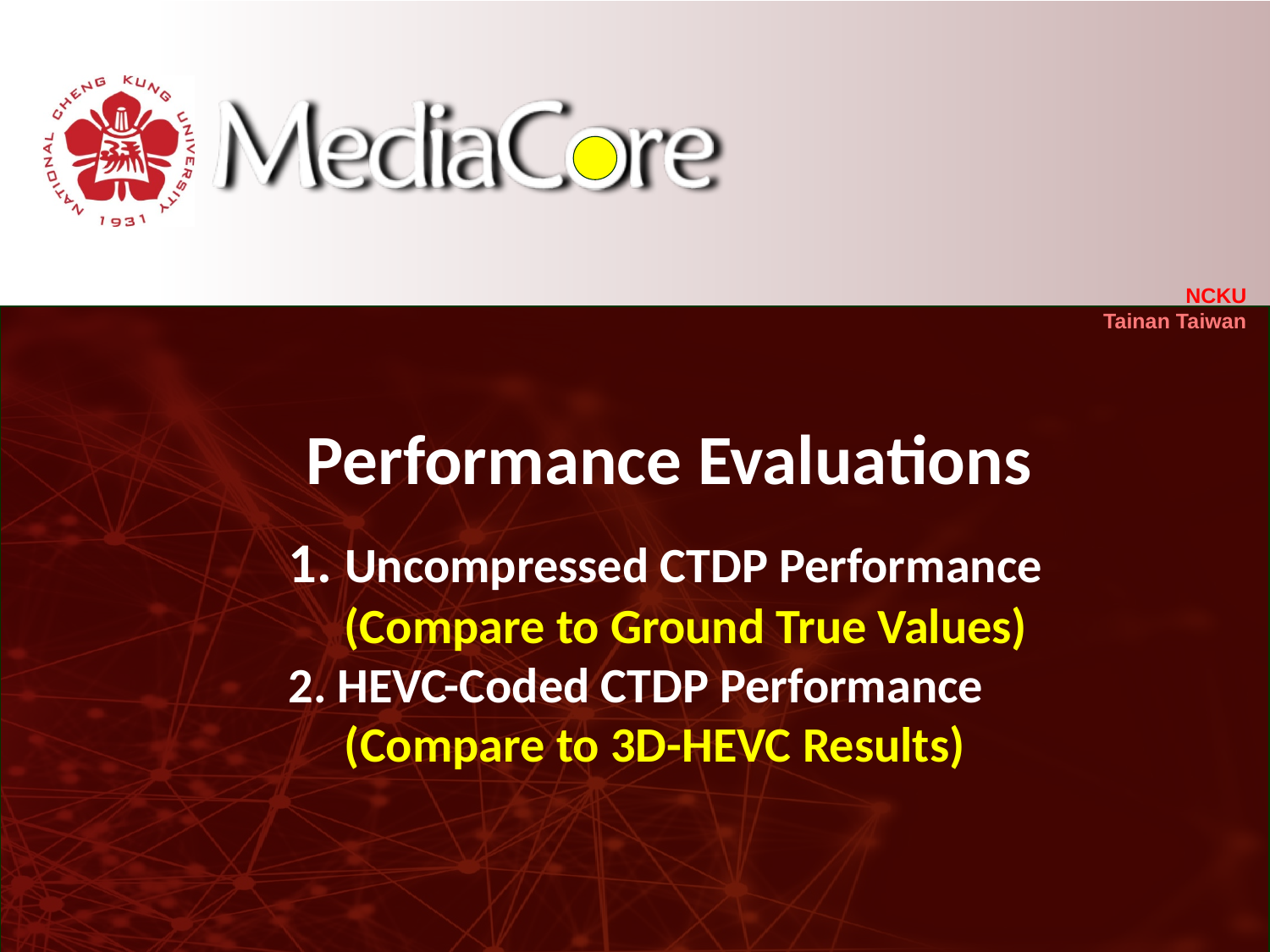

# Performance Evaluations
1. Uncompressed CTDP Performance
     (Compare to Ground True Values)
2. HEVC-Coded CTDP Performance
     (Compare to 3D-HEVC Results)